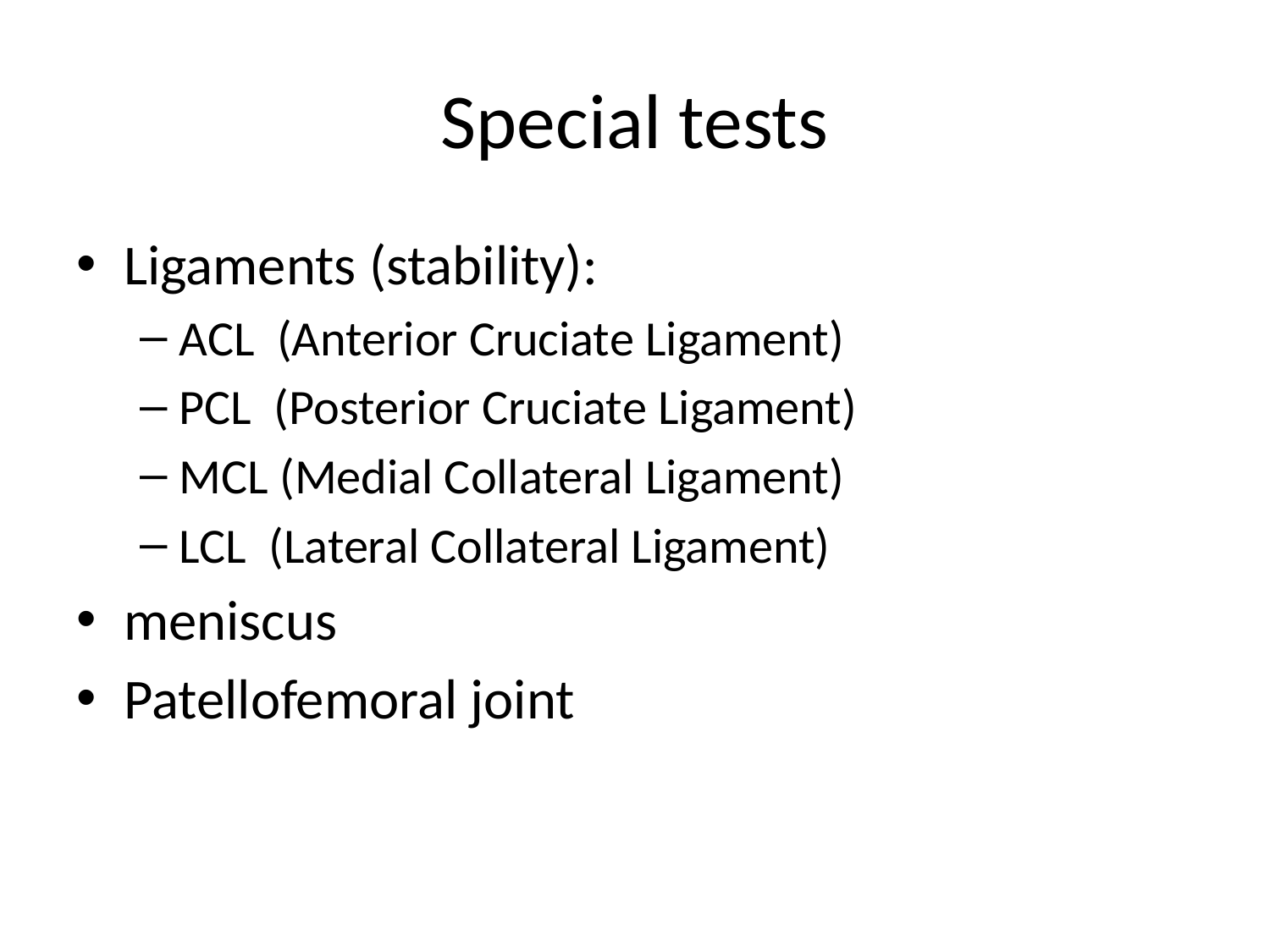

# Special tests
Ligaments (stability):
ACL  (Anterior Cruciate Ligament)
PCL  (Posterior Cruciate Ligament)
MCL (Medial Collateral Ligament)
LCL  (Lateral Collateral Ligament)
meniscus
Patellofemoral joint